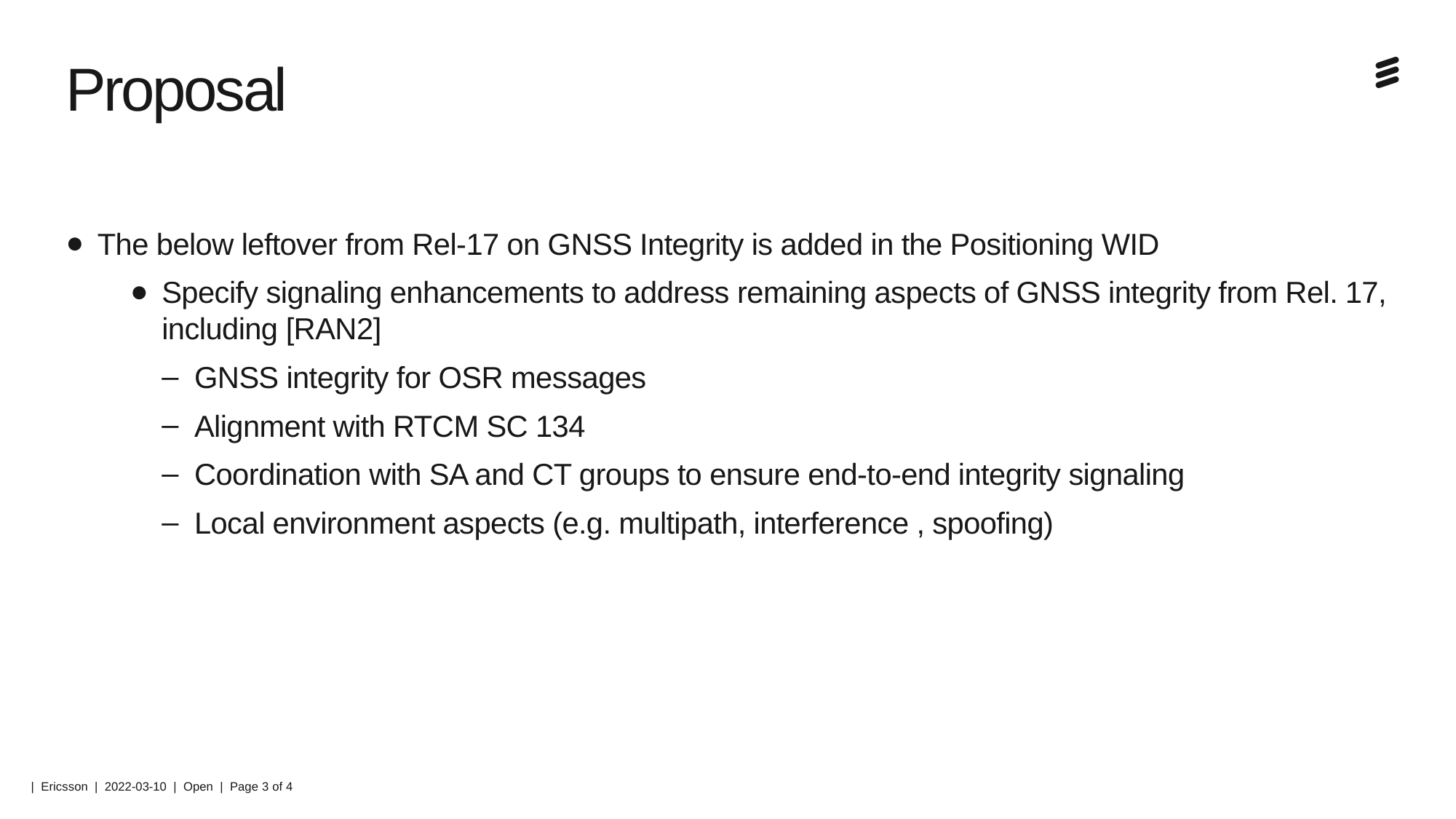

# Proposal
The below leftover from Rel-17 on GNSS Integrity is added in the Positioning WID
Specify signaling enhancements to address remaining aspects of GNSS integrity from Rel. 17, including [RAN2]
GNSS integrity for OSR messages
Alignment with RTCM SC 134
Coordination with SA and CT groups to ensure end-to-end integrity signaling
Local environment aspects (e.g. multipath, interference , spoofing)